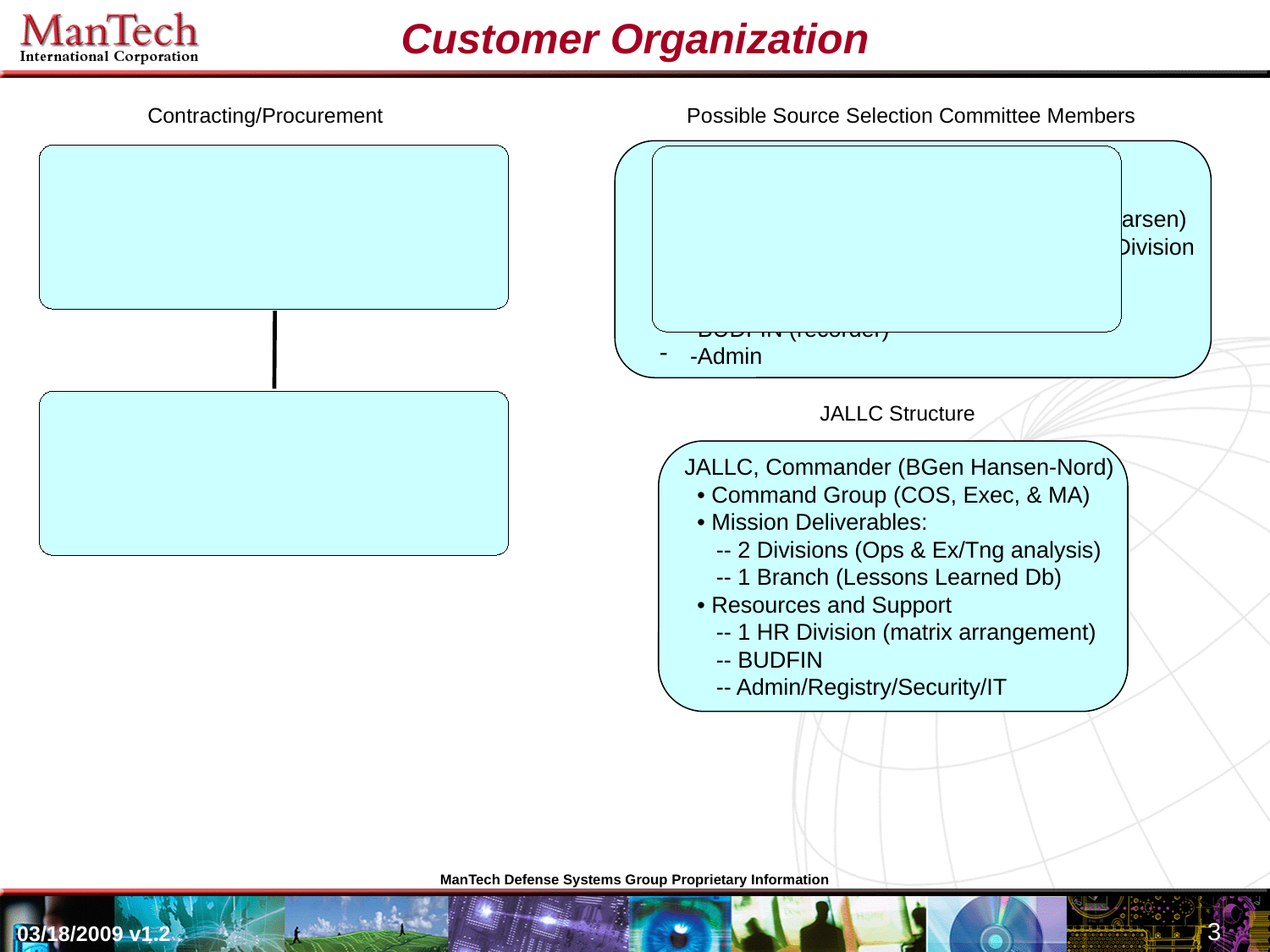

# Customer Organization
Contracting/Procurement
Possible Source Selection Committee Members
      JALLC, Chief of Staff, Division Chiefs
- Operations (LTC Nils Windheuser)
- Lessons Learned & Analysis (LTC Kjetil Larsen)
- Exercise, Training, and Experimentation Division
     (COL Karlheinz Nickel)
- Production (LTC Bruce Brunelle
-BUDFIN (recorder)
-Admin
JALLC Structure
  JALLC, Commander (BGen Hansen-Nord)
    • Command Group (COS, Exec, & MA)
    • Mission Deliverables:
       -- 2 Divisions (Ops & Ex/Tng analysis)
       -- 1 Branch (Lessons Learned Db)
    • Resources and Support
       -- 1 HR Division (matrix arrangement)
       -- BUDFIN
       -- Admin/Registry/Security/IT